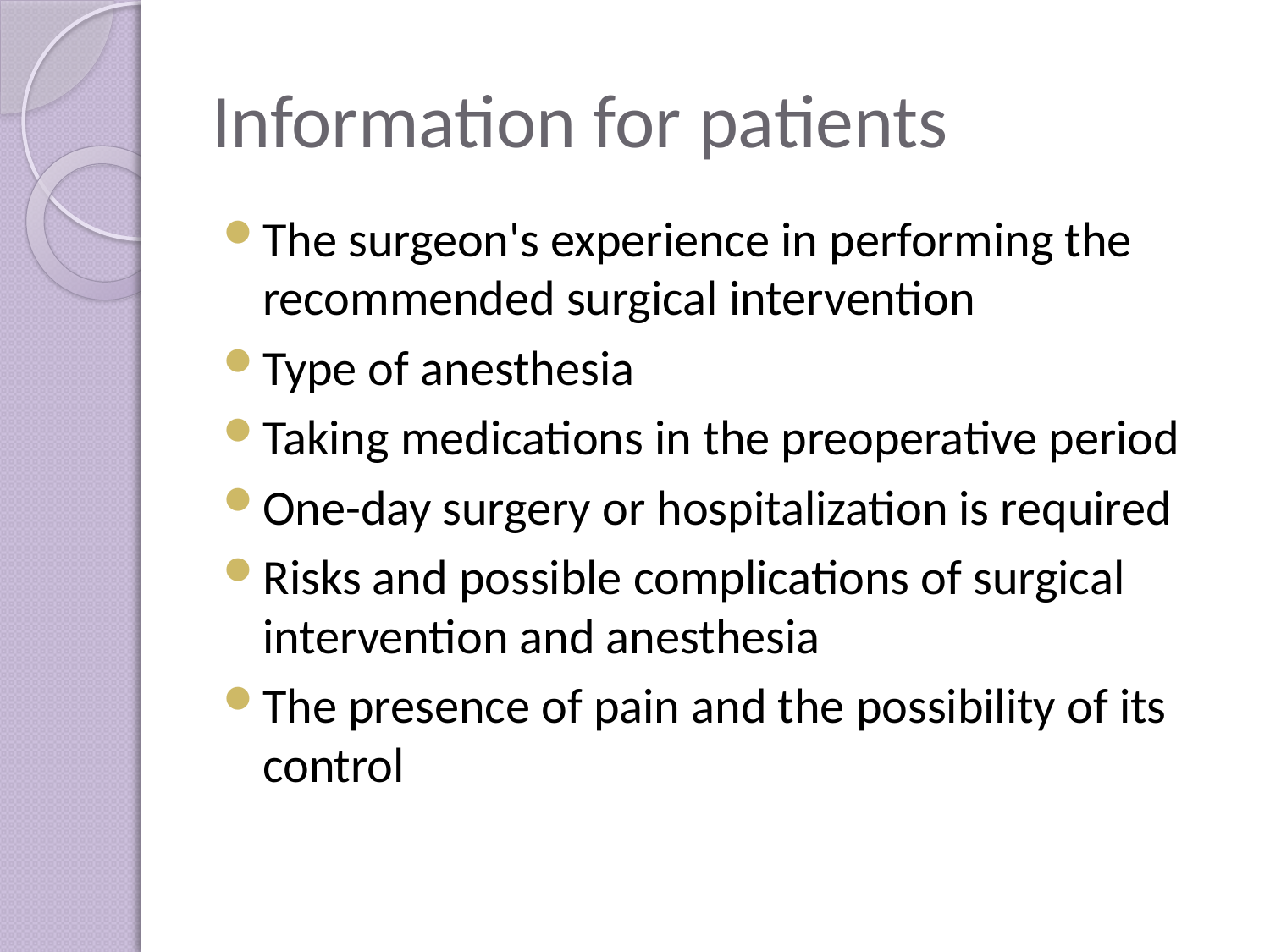

# Information for patients
The surgeon's experience in performing the recommended surgical intervention
Type of anesthesia
Taking medications in the preoperative period
One-day surgery or hospitalization is required
Risks and possible complications of surgical intervention and anesthesia
The presence of pain and the possibility of its control